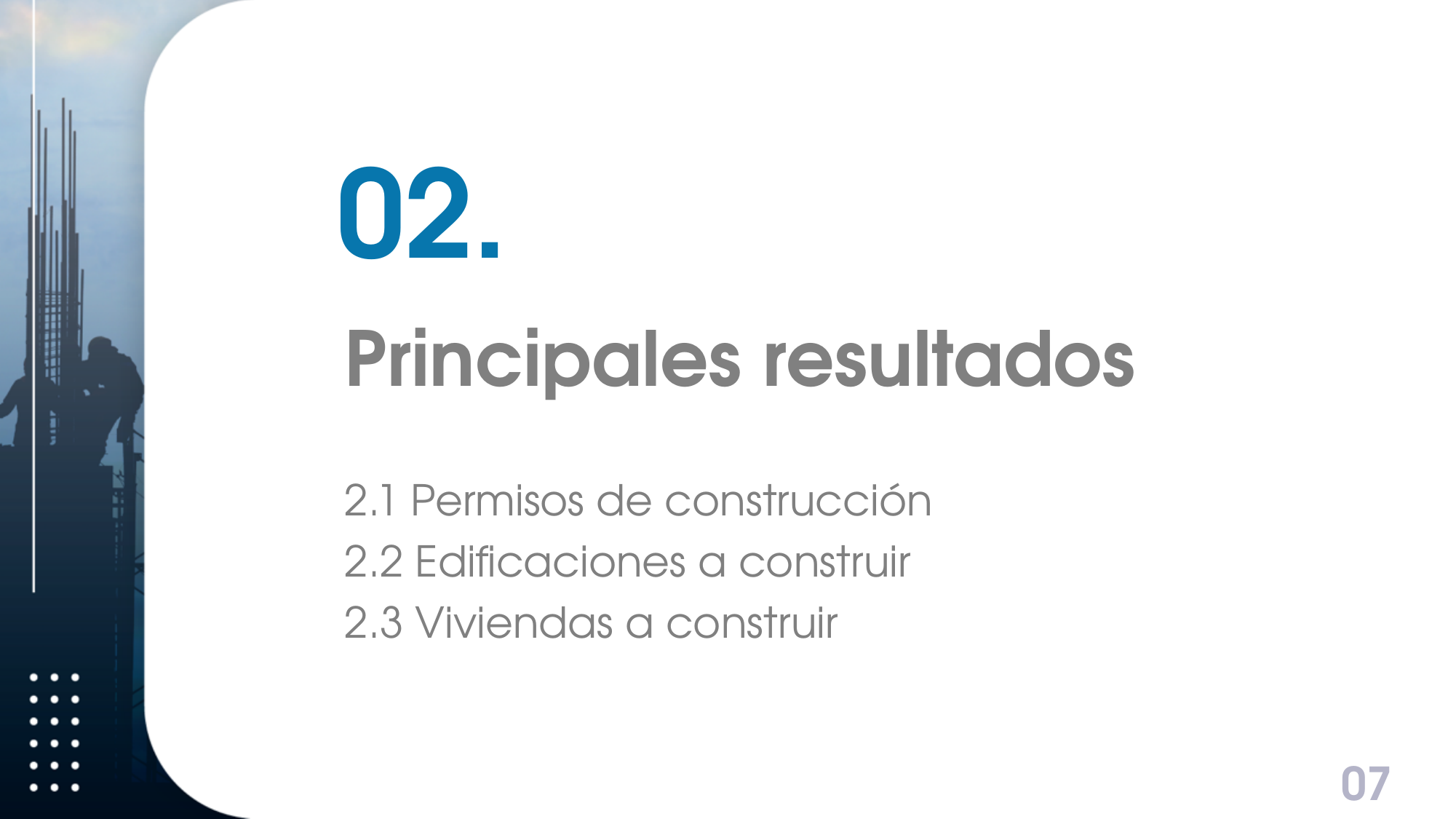

02.
# Principales resultados
2.1 Permisos de construcción
2.2 Edificaciones a construir
2.3 Viviendas a construir
07